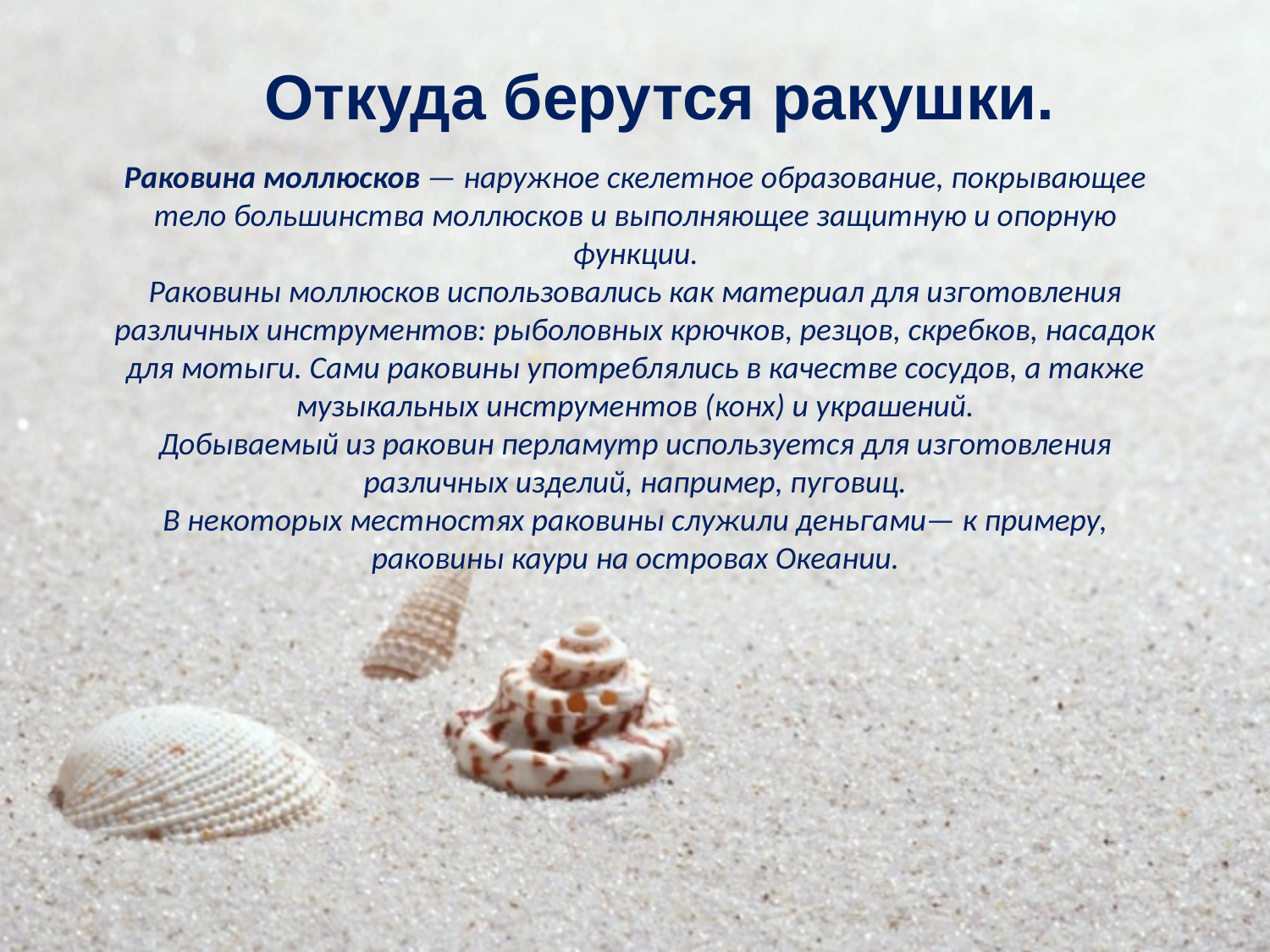

Откуда берутся ракушки.

Раковина моллюсков — наружное скелетное образование, покрывающее тело большинства моллюсков и выполняющее защитную и опорную функции.
Раковины моллюсков использовались как материал для изготовления различных инструментов: рыболовных крючков, резцов, скребков, насадок для мотыги. Сами раковины употреблялись в качестве сосудов, а также музыкальных инструментов (конх) и украшений.
Добываемый из раковин перламутр используется для изготовления различных изделий, например, пуговиц.
В некоторых местностях раковины служили деньгами— к примеру, раковины каури на островах Океании.